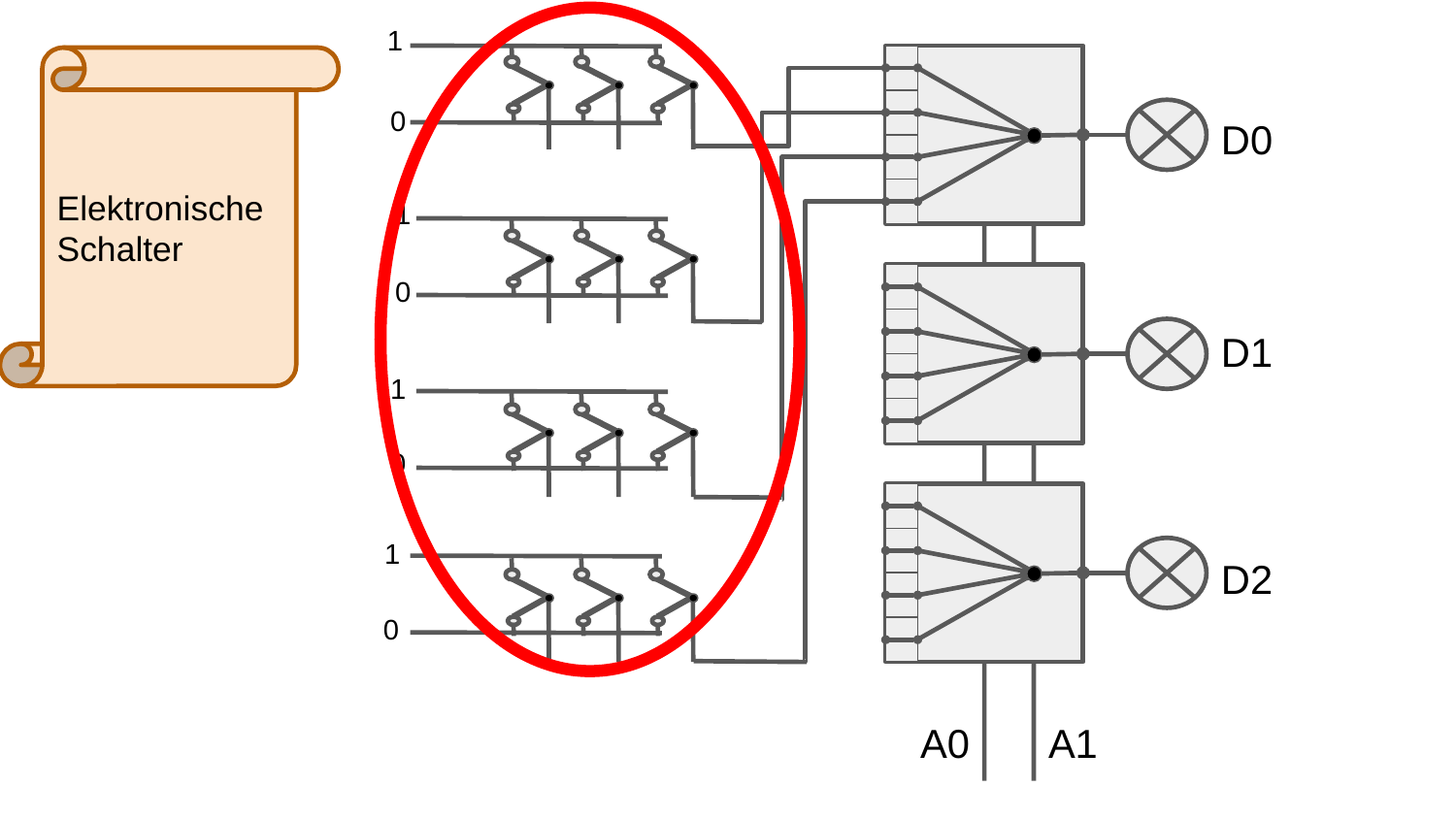

1

Elektronische Schalter
0

D0
1
0

D1
1
0

1
D2
0
A0
A1